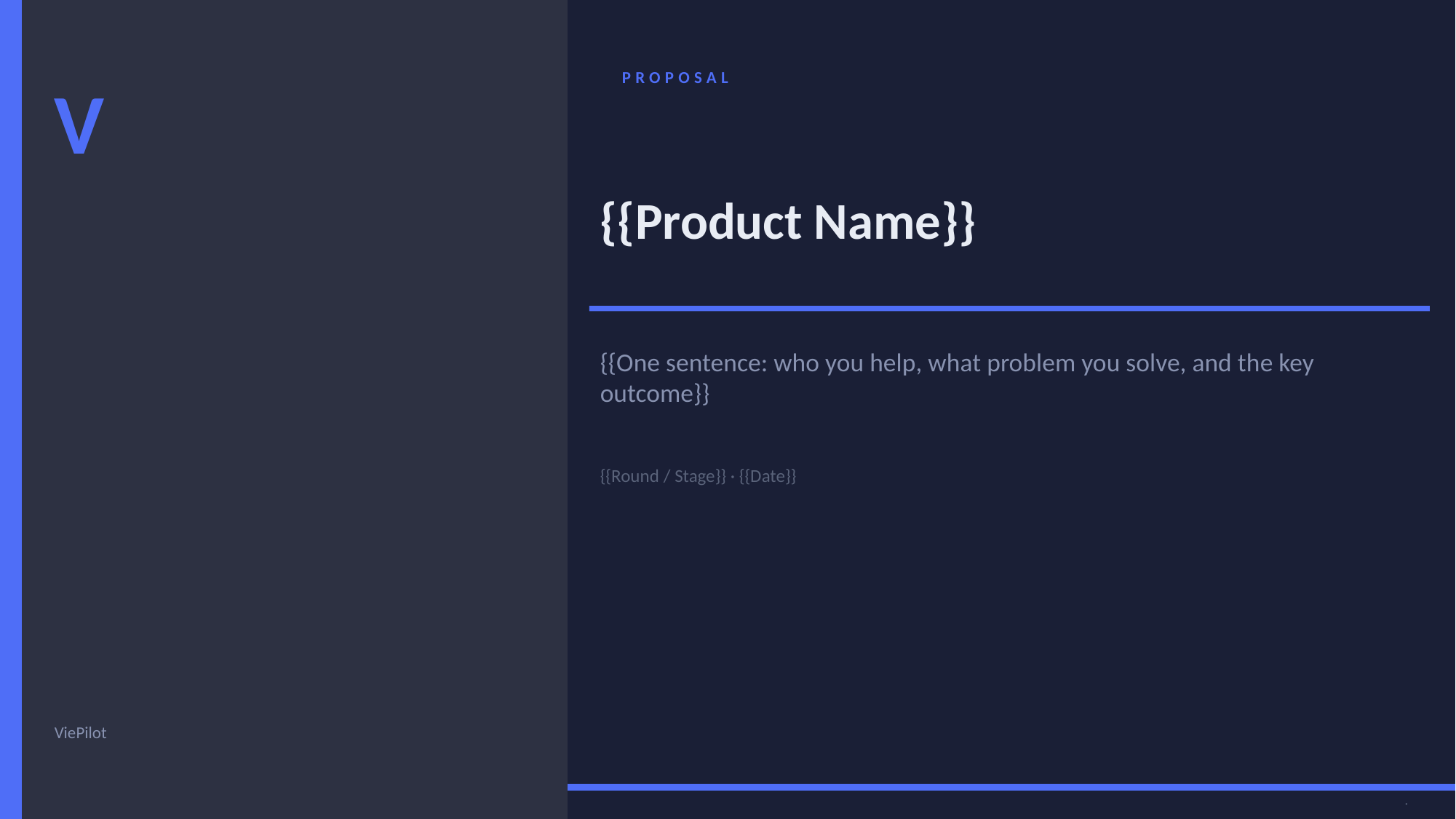

V
PROPOSAL
{{Product Name}}

{{One sentence: who you help, what problem you solve, and the key outcome}}
{{Round / Stage}} · {{Date}}
ViePilot